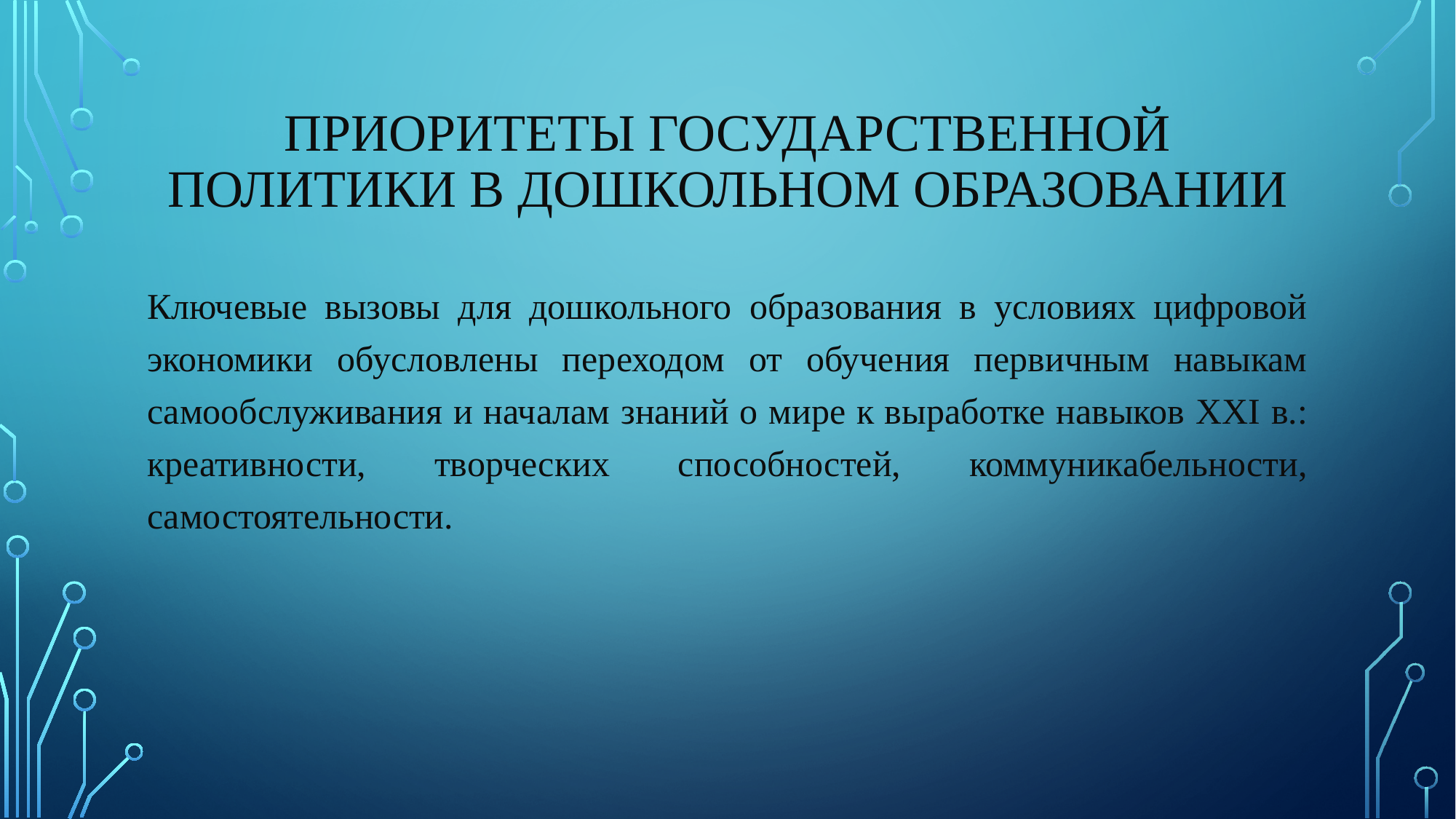

# Приоритеты государственной политики в дошкольном образовании
Ключевые вызовы для дошкольного образования в условиях цифровой экономики обусловлены переходом от обучения первичным навыкам самообслуживания и началам знаний о мире к выработке навыков XXI в.: креативности, творческих способностей, коммуникабельности, самостоятельности.